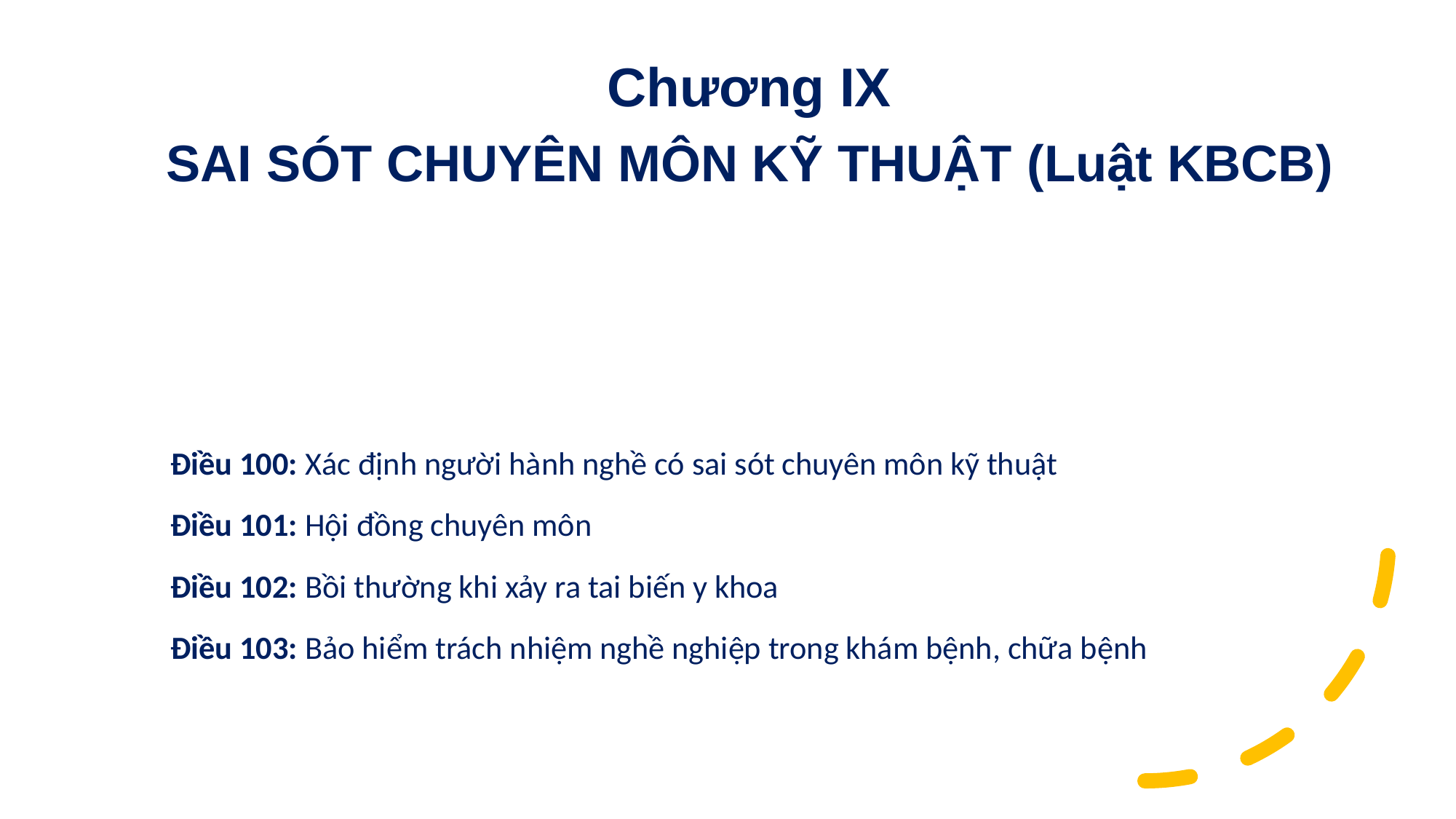

# Chương IX SAI SÓT CHUYÊN MÔN KỸ THUẬT (Luật KBCB)

Điều 100: Xác định người hành nghề có sai sót chuyên môn kỹ thuật
Điều 101: Hội đồng chuyên môn
Điều 102: Bồi thường khi xảy ra tai biến y khoa
Điều 103: Bảo hiểm trách nhiệm nghề nghiệp trong khám bệnh, chữa bệnh